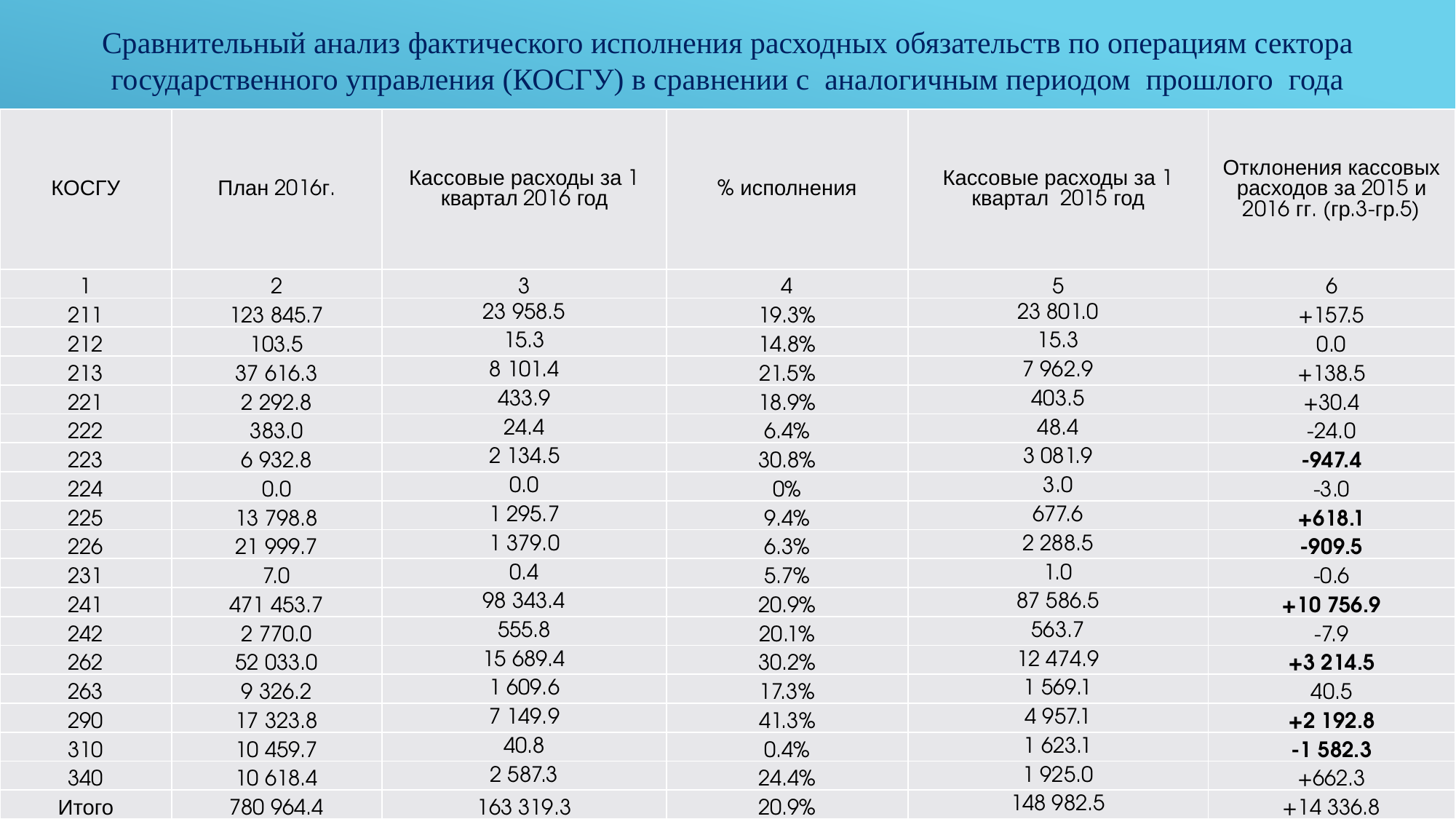

Сравнительный анализ фактического исполнения расходных обязательств по операциям сектора государственного управления (КОСГУ) в сравнении с  аналогичным периодом  прошлого  года
| КОСГУ | План 2016г. | Кассовые расходы за 1 квартал 2016 год | % исполнения | Кассовые расходы за 1 квартал 2015 год | Отклонения кассовых расходов за 2015 и 2016 гг. (гр.3-гр.5) |
| --- | --- | --- | --- | --- | --- |
| 1 | 2 | 3 | 4 | 5 | 6 |
| 211 | 123 845.7 | 23 958.5 | 19.3% | 23 801.0 | +157.5 |
| 212 | 103.5 | 15.3 | 14.8% | 15.3 | 0.0 |
| 213 | 37 616.3 | 8 101.4 | 21.5% | 7 962.9 | +138.5 |
| 221 | 2 292.8 | 433.9 | 18.9% | 403.5 | +30.4 |
| 222 | 383.0 | 24.4 | 6.4% | 48.4 | -24.0 |
| 223 | 6 932.8 | 2 134.5 | 30.8% | 3 081.9 | -947.4 |
| 224 | 0.0 | 0.0 | 0% | 3.0 | -3.0 |
| 225 | 13 798.8 | 1 295.7 | 9.4% | 677.6 | +618.1 |
| 226 | 21 999.7 | 1 379.0 | 6.3% | 2 288.5 | -909.5 |
| 231 | 7.0 | 0.4 | 5.7% | 1.0 | -0.6 |
| 241 | 471 453.7 | 98 343.4 | 20.9% | 87 586.5 | +10 756.9 |
| 242 | 2 770.0 | 555.8 | 20.1% | 563.7 | -7.9 |
| 262 | 52 033.0 | 15 689.4 | 30.2% | 12 474.9 | +3 214.5 |
| 263 | 9 326.2 | 1 609.6 | 17.3% | 1 569.1 | 40.5 |
| 290 | 17 323.8 | 7 149.9 | 41.3% | 4 957.1 | +2 192.8 |
| 310 | 10 459.7 | 40.8 | 0.4% | 1 623.1 | -1 582.3 |
| 340 | 10 618.4 | 2 587.3 | 24.4% | 1 925.0 | +662.3 |
| Итого | 780 964.4 | 163 319.3 | 20.9% | 148 982.5 | +14 336.8 |